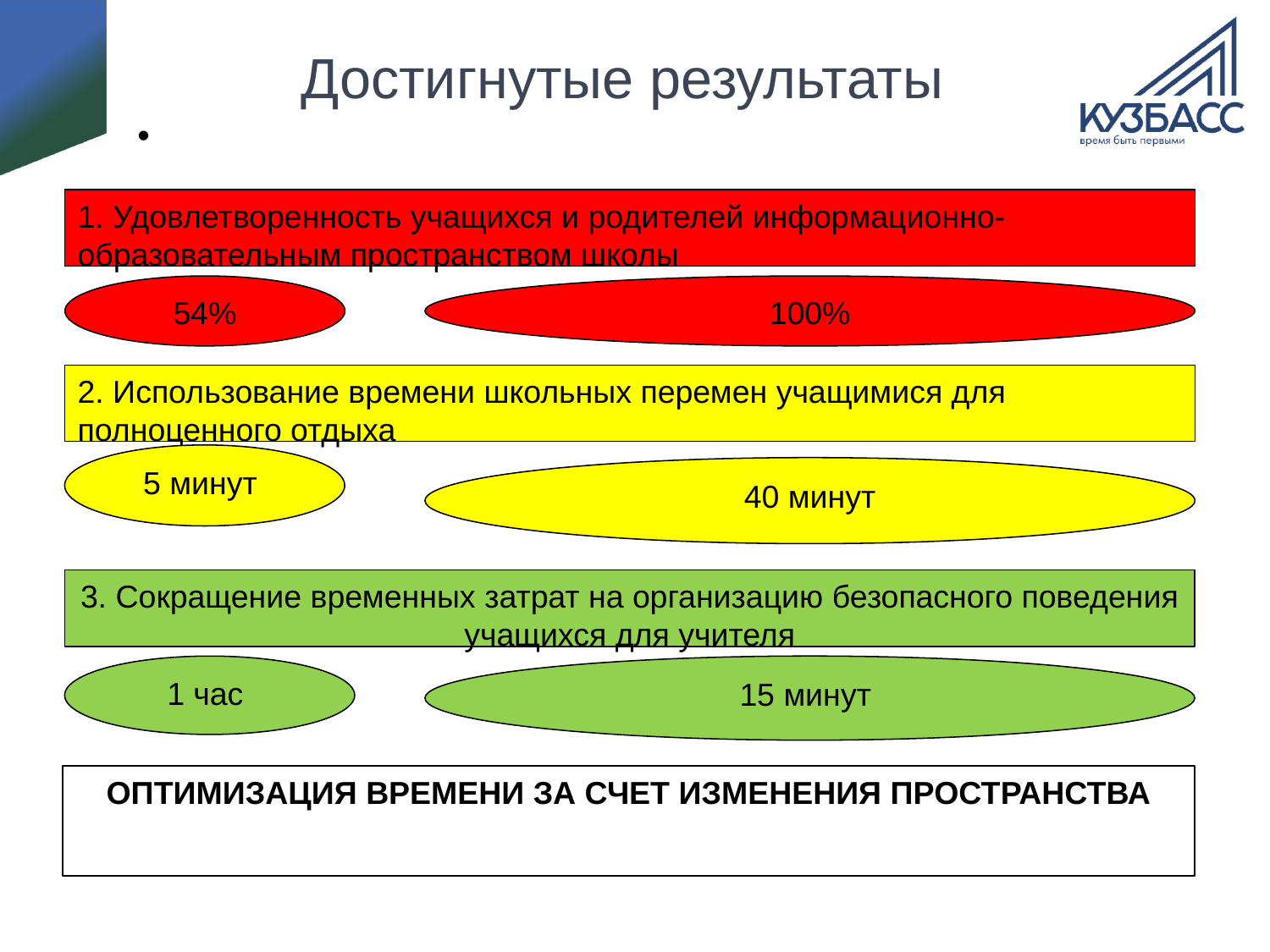

# Достигнутые результаты

1. Удовлетворенность учащихся и родителей информационно-образовательным пространством школы
54%
100%
2. Использование времени школьных перемен учащимися для полноценного отдыха
5 минут
40 минут
3. Сокращение временных затрат на организацию безопасного поведения учащихся для учителя
15 минут
1 час
ОПТИМИЗАЦИЯ ВРЕМЕНИ ЗА СЧЕТ ИЗМЕНЕНИЯ ПРОСТРАНСТВА